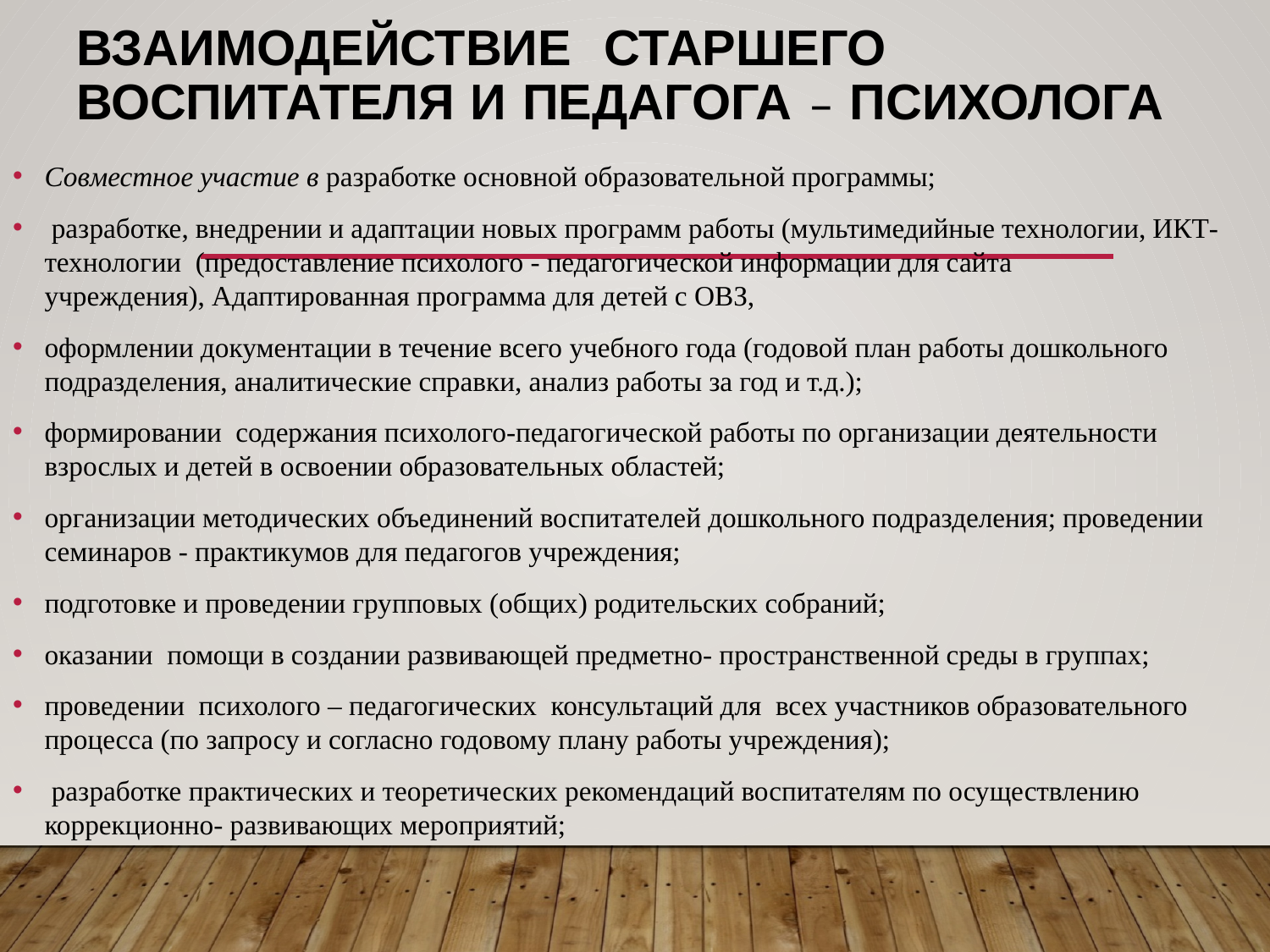

# Взаимодействие  старшего воспитателя и педагога – психолога
Совместное участие в разработке основной образовательной программы;
 разработке, внедрении и адаптации новых программ работы (мультимедийные технологии, ИКТ-технологии  (предоставление психолого - педагогической информации для сайта учреждения), Адаптированная программа для детей с ОВЗ,
оформлении документации в течение всего учебного года (годовой план работы дошкольного подразделения, аналитические справки, анализ работы за год и т.д.);
формировании  содержания психолого-педагогической работы по организации деятельности взрослых и детей в освоении образовательных областей;
организации методических объединений воспитателей дошкольного подразделения; проведении семинаров - практикумов для педагогов учреждения;
подготовке и проведении групповых (общих) родительских собраний;
оказании  помощи в создании развивающей предметно- пространственной среды в группах;
проведении  психолого – педагогических  консультаций для  всех участников образовательного процесса (по запросу и согласно годовому плану работы учреждения);
 разработке практических и теоретических рекомендаций воспитателям по осуществлению коррекционно- развивающих мероприятий;